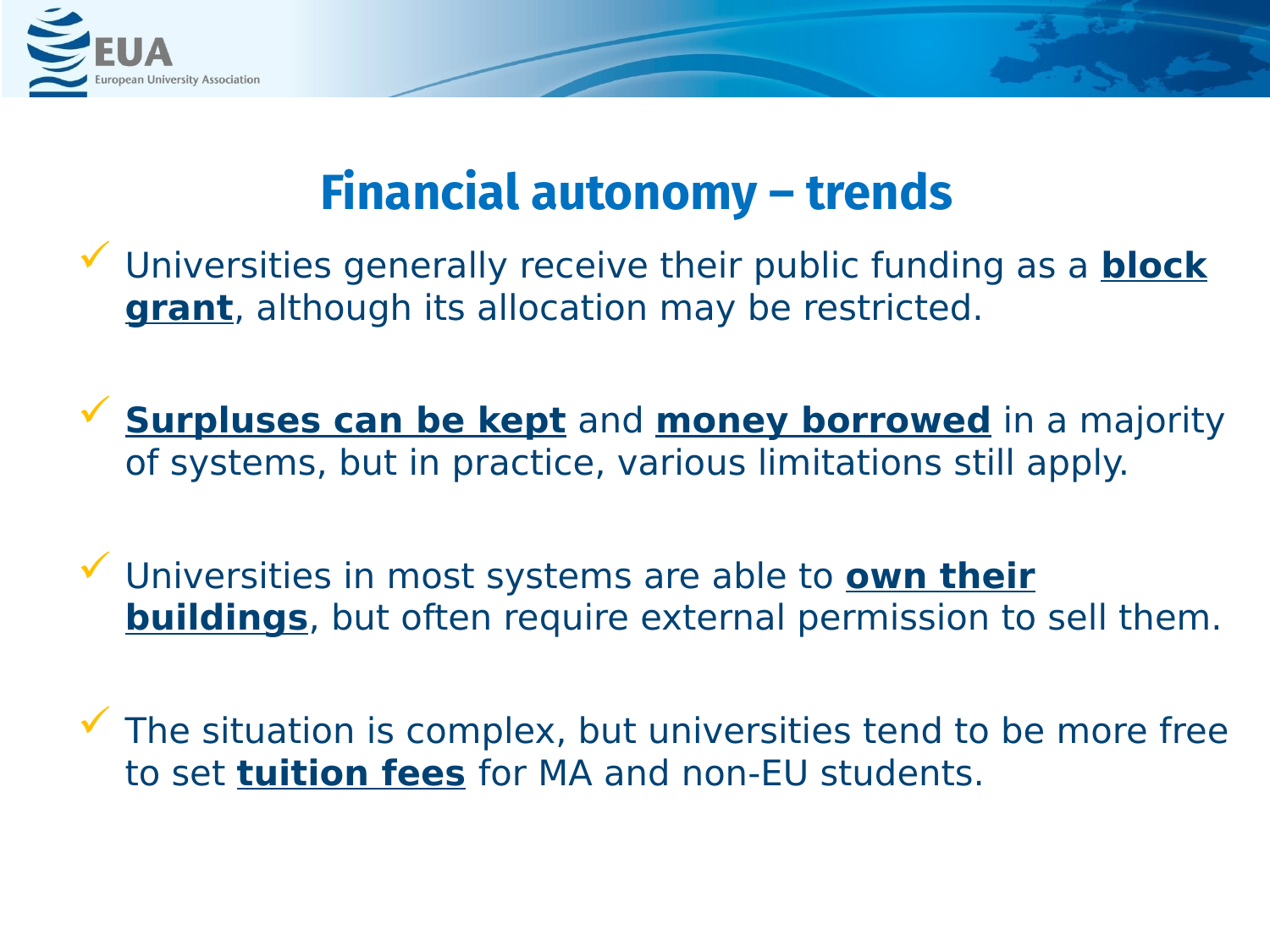

# Financial autonomy – trends
Universities generally receive their public funding as a block grant, although its allocation may be restricted.

Surpluses can be kept and money borrowed in a majority of systems, but in practice, various limitations still apply.

Universities in most systems are able to own their buildings, but often require external permission to sell them.

The situation is complex, but universities tend to be more free to set tuition fees for MA and non-EU students.

…13…